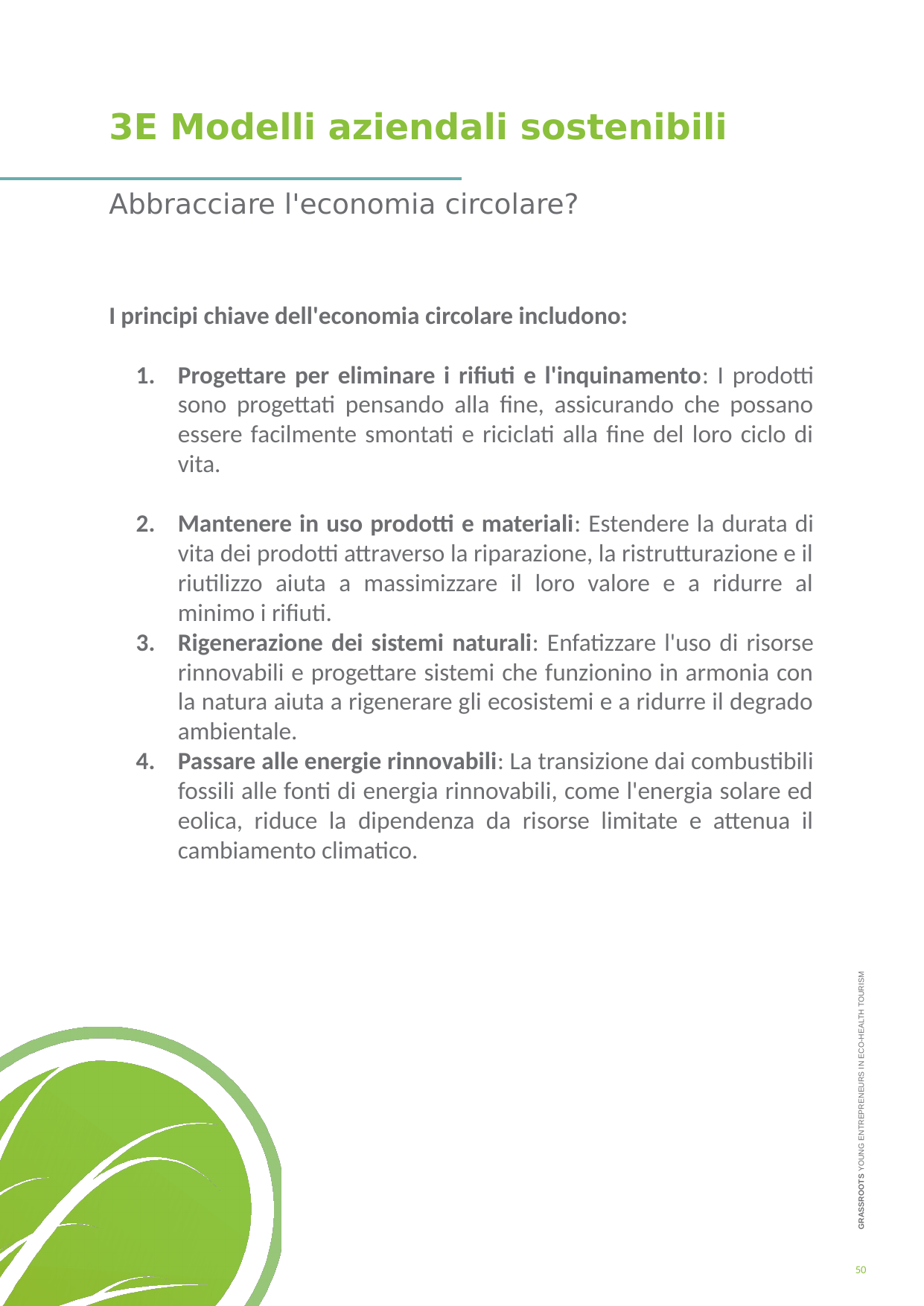

3E Modelli aziendali sostenibili
Abbracciare l'economia circolare?
I principi chiave dell'economia circolare includono:

Progettare per eliminare i rifiuti e l'inquinamento: I prodotti sono progettati pensando alla fine, assicurando che possano essere facilmente smontati e riciclati alla fine del loro ciclo di vita.
Mantenere in uso prodotti e materiali: Estendere la durata di vita dei prodotti attraverso la riparazione, la ristrutturazione e il riutilizzo aiuta a massimizzare il loro valore e a ridurre al minimo i rifiuti.
Rigenerazione dei sistemi naturali: Enfatizzare l'uso di risorse rinnovabili e progettare sistemi che funzionino in armonia con la natura aiuta a rigenerare gli ecosistemi e a ridurre il degrado ambientale.
Passare alle energie rinnovabili: La transizione dai combustibili fossili alle fonti di energia rinnovabili, come l'energia solare ed eolica, riduce la dipendenza da risorse limitate e attenua il cambiamento climatico.

50